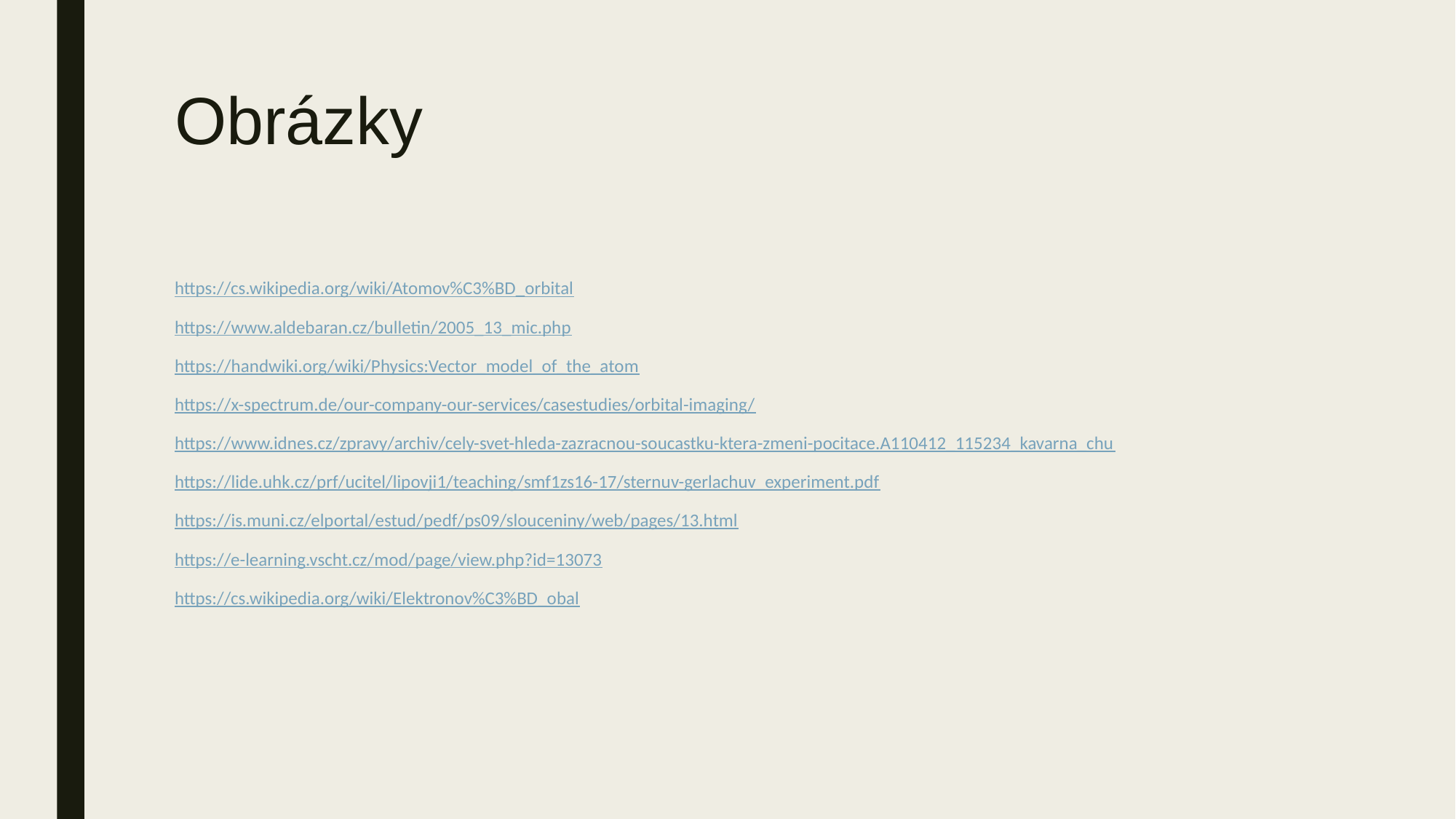

# Obrázky
https://cs.wikipedia.org/wiki/Atomov%C3%BD_orbital
https://www.aldebaran.cz/bulletin/2005_13_mic.php
https://handwiki.org/wiki/Physics:Vector_model_of_the_atom
https://x-spectrum.de/our-company-our-services/casestudies/orbital-imaging/
https://www.idnes.cz/zpravy/archiv/cely-svet-hleda-zazracnou-soucastku-ktera-zmeni-pocitace.A110412_115234_kavarna_chu
https://lide.uhk.cz/prf/ucitel/lipovji1/teaching/smf1zs16-17/sternuv-gerlachuv_experiment.pdf
https://is.muni.cz/elportal/estud/pedf/ps09/slouceniny/web/pages/13.html
https://e-learning.vscht.cz/mod/page/view.php?id=13073
https://cs.wikipedia.org/wiki/Elektronov%C3%BD_obal